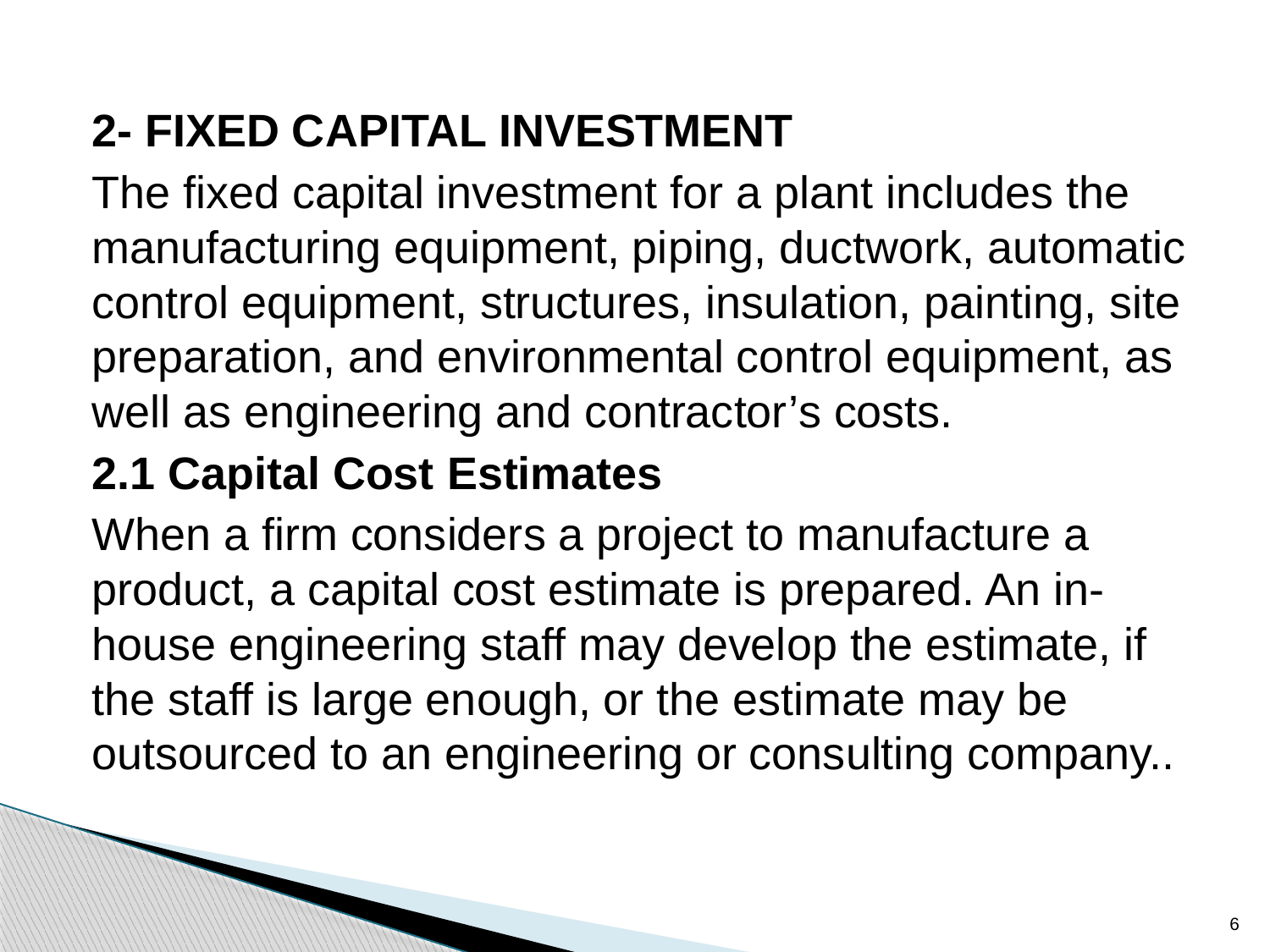

2- FIXED CAPITAL INVESTMENT
The fixed capital investment for a plant includes the manufacturing equipment, piping, ductwork, automatic control equipment, structures, insulation, painting, site preparation, and environmental control equipment, as well as engineering and contractor’s costs.
2.1 Capital Cost Estimates
When a firm considers a project to manufacture a product, a capital cost estimate is prepared. An in-house engineering staff may develop the estimate, if the staff is large enough, or the estimate may be outsourced to an engineering or consulting company..
6